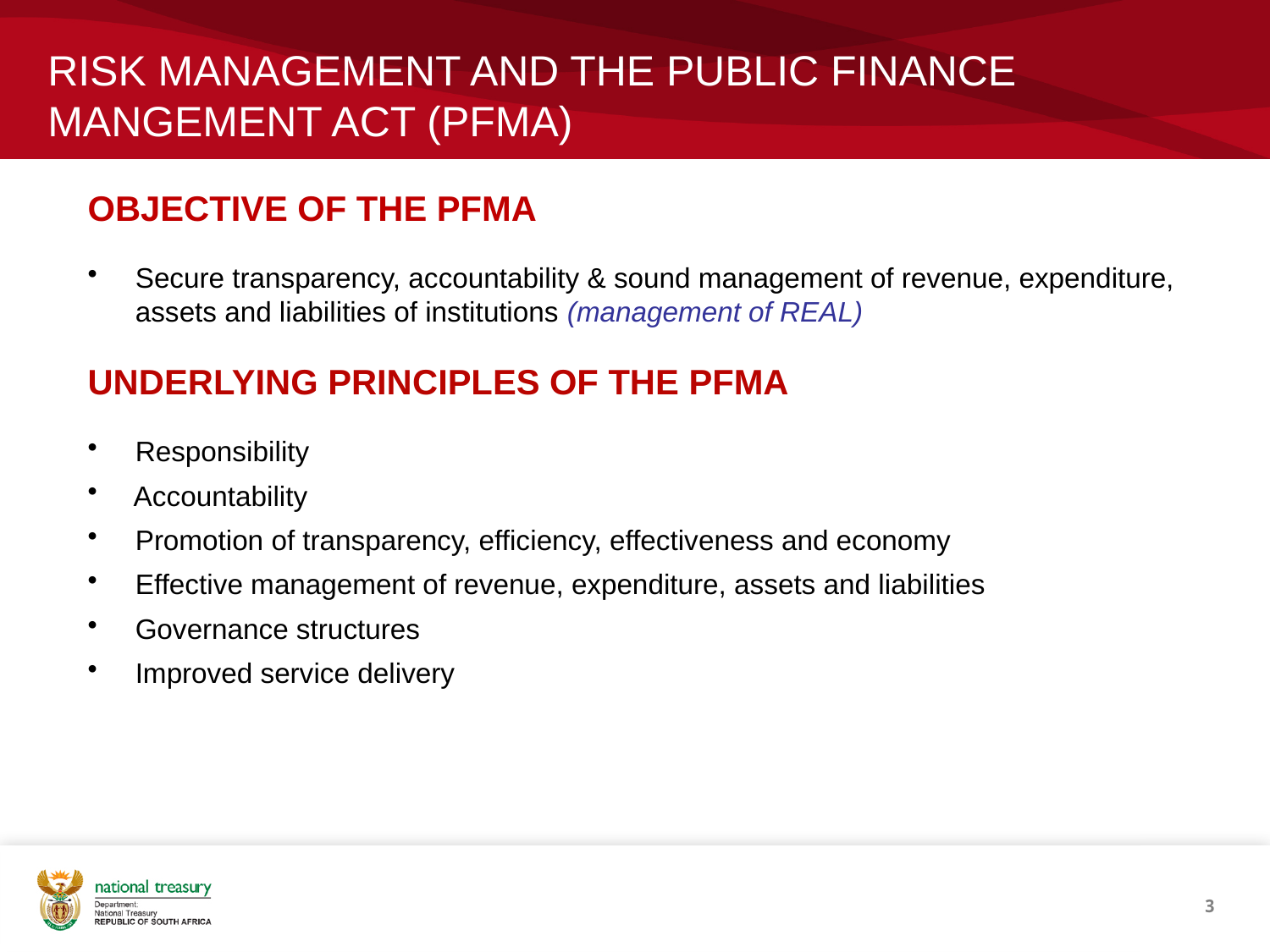

# RISK MANAGEMENT AND THE PUBLIC FINANCE MANGEMENT ACT (PFMA)
OBJECTIVE OF THE PFMA
Secure transparency, accountability & sound management of revenue, expenditure, assets and liabilities of institutions (management of REAL)
UNDERLYING PRINCIPLES OF THE PFMA
Responsibility
 Accountability
Promotion of transparency, efficiency, effectiveness and economy
Effective management of revenue, expenditure, assets and liabilities
Governance structures
Improved service delivery

3